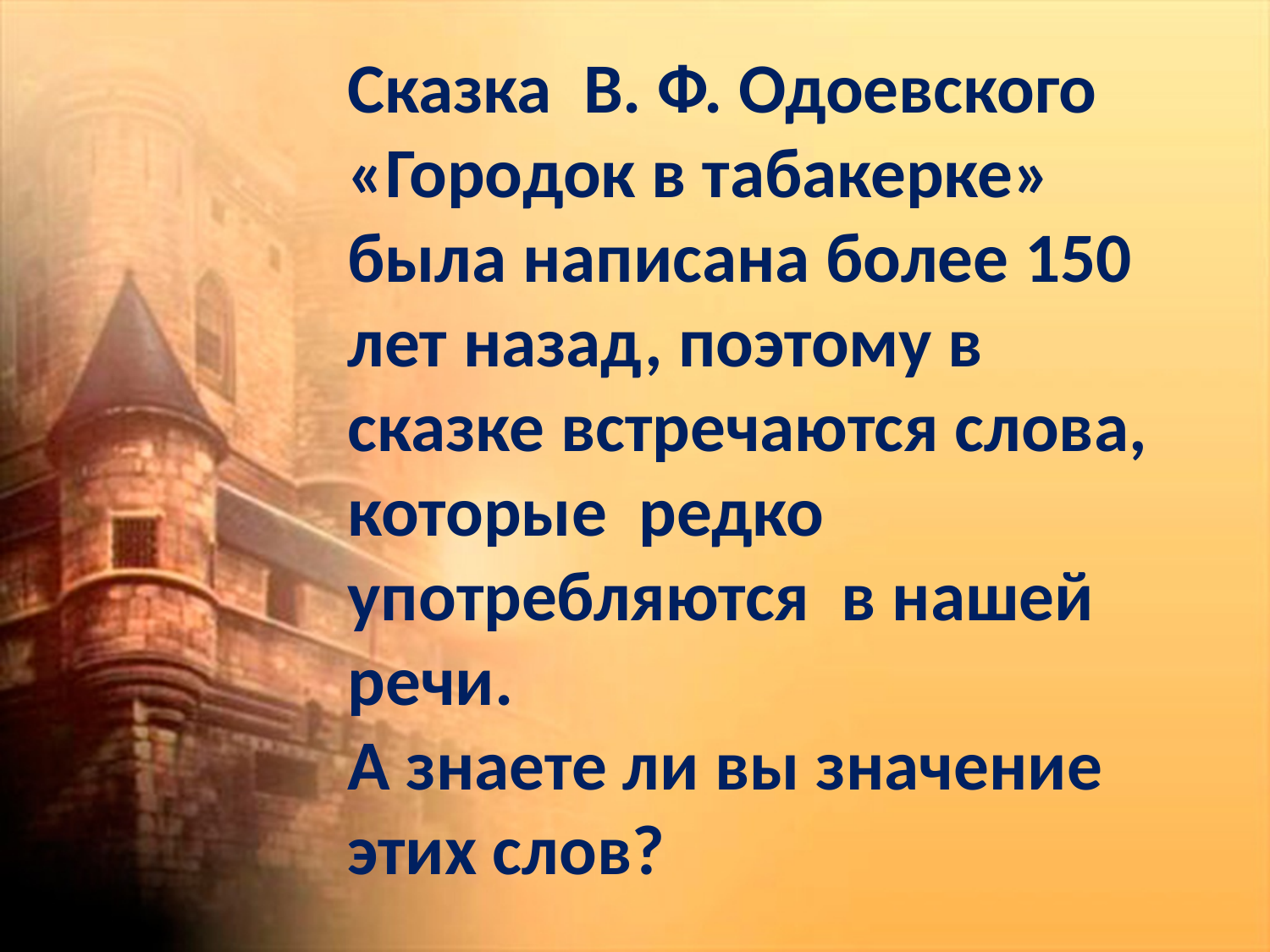

Сказка  В. Ф. Одоевского
«Городок в табакерке»
была написана более 150 лет назад, поэтому в сказке встречаются слова, которые  редко употребляются  в нашей речи.
А знаете ли вы значение этих слов?